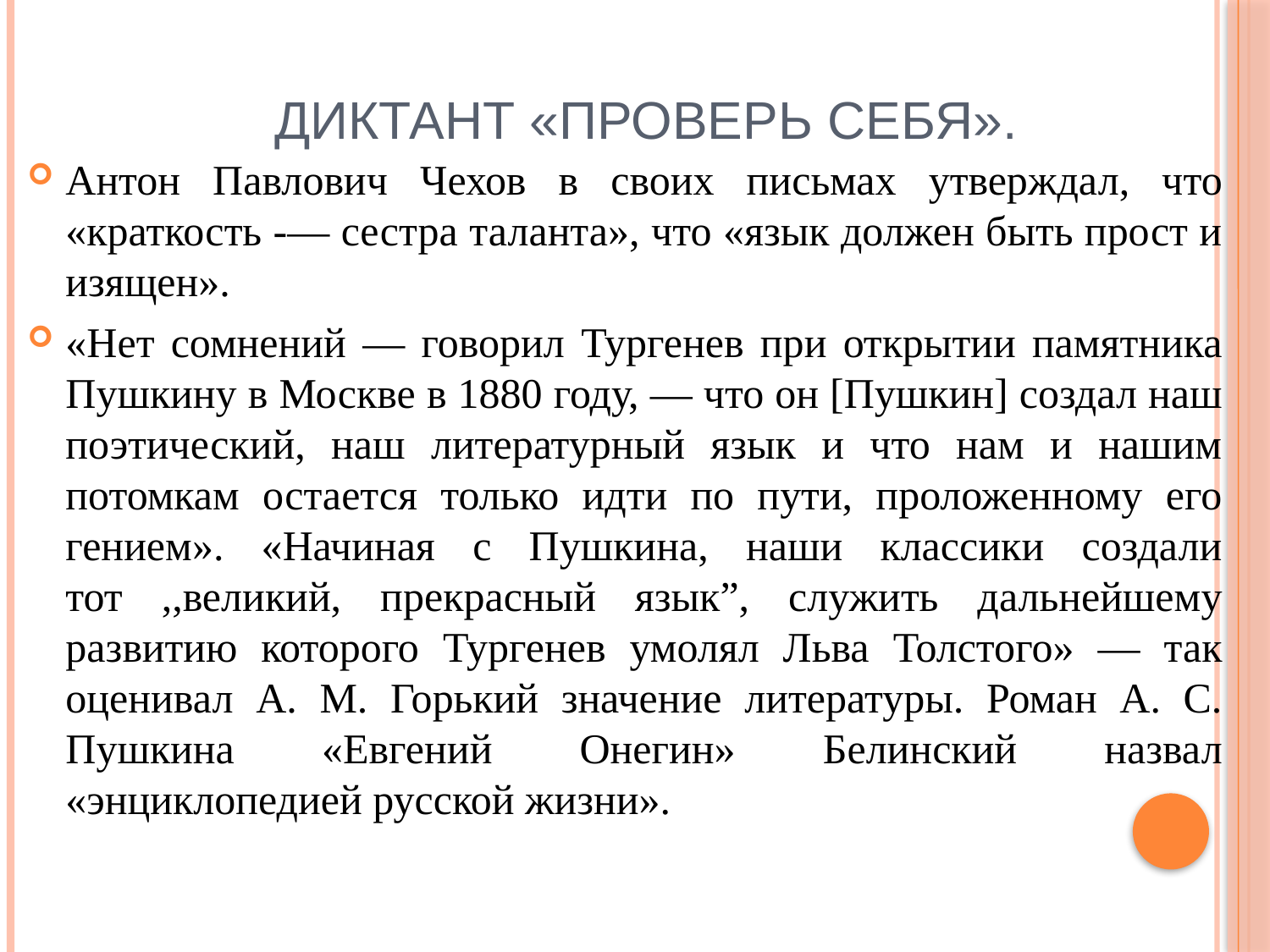

# Диктант «Проверь себя».
Антон Павлович Чехов в своих письмах утверждал, что «краткость -— сестра таланта», что «язык должен быть прост и изящен».
«Нет сомнений — говорил Тургенев при открытии памятника Пушкину в Москве в 1880 году, — что он [Пушкин] создал наш поэтический, наш литературный язык и что нам и нашим потомкам остается только идти по пути, проложенному его гением». «Начиная с Пушкина, наши классики создали тот ,,великий, прекрасный язык”, служить дальнейшему развитию которого Тургенев умолял Льва Толстого» — так оценивал А. М. Горький значение литературы. Роман А. С. Пушкина «Евгений Онегин» Белинский назвал «энциклопедией русской жизни».